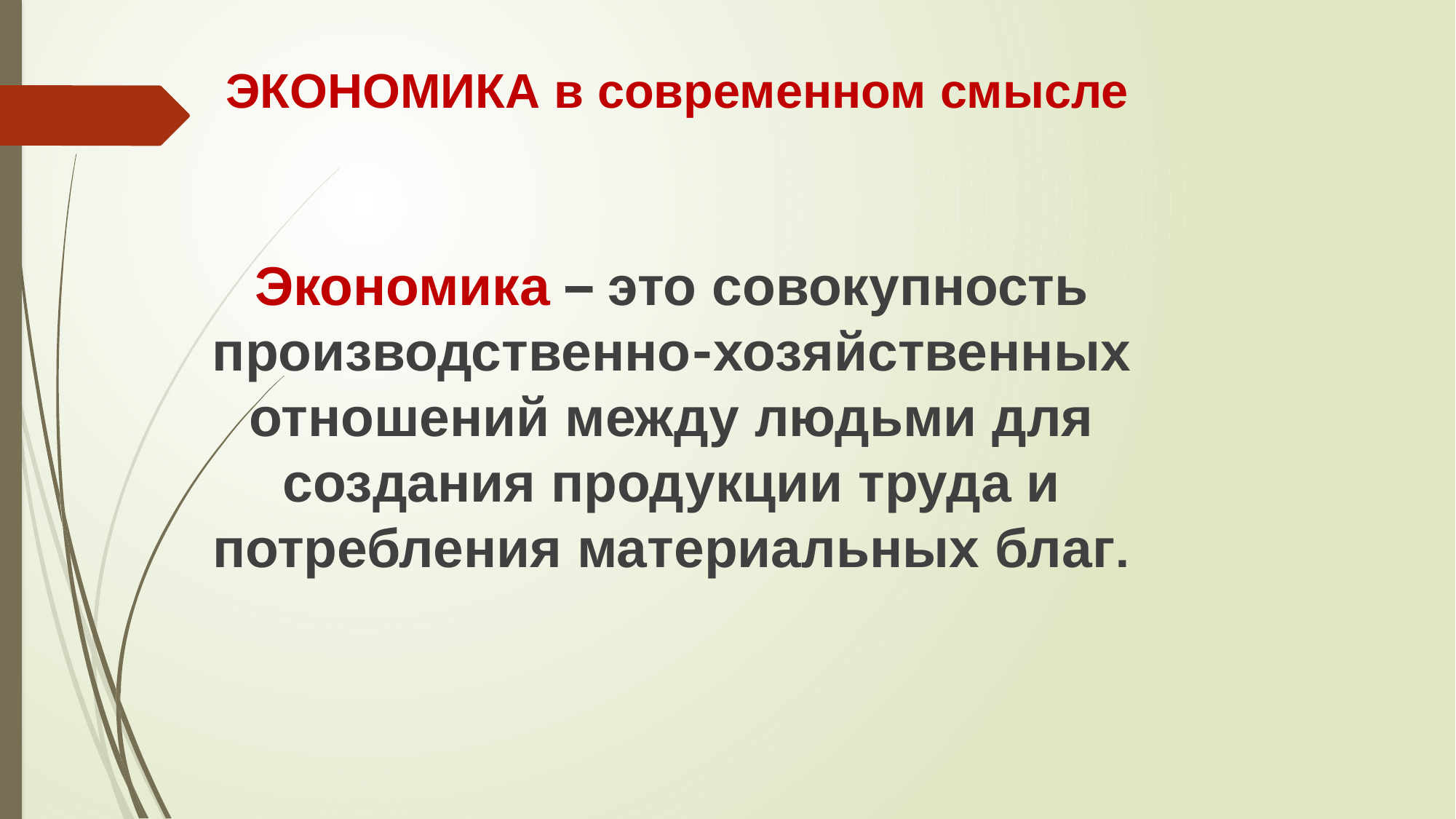

# ЭКОНОМИКА в современном смысле
Экономика – это совокупность производственно-хозяйственных отношений между людьми для создания продукции труда и потребления материальных благ.